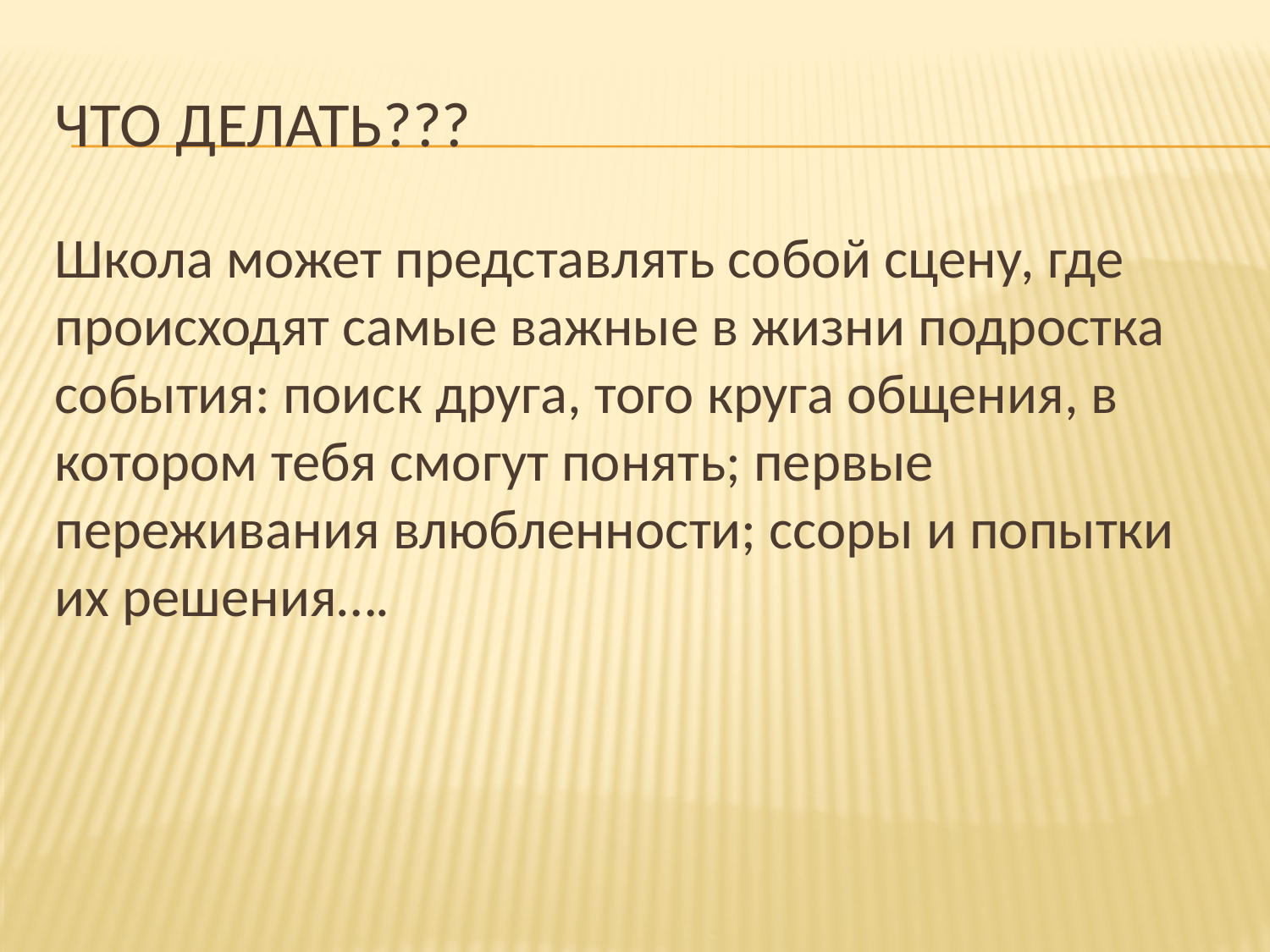

# Что делать???
Школа может представлять собой сцену, где происходят самые важные в жизни подростка события: поиск друга, того круга общения, в котором тебя смогут понять; первые переживания влюбленности; ссоры и попытки их решения….